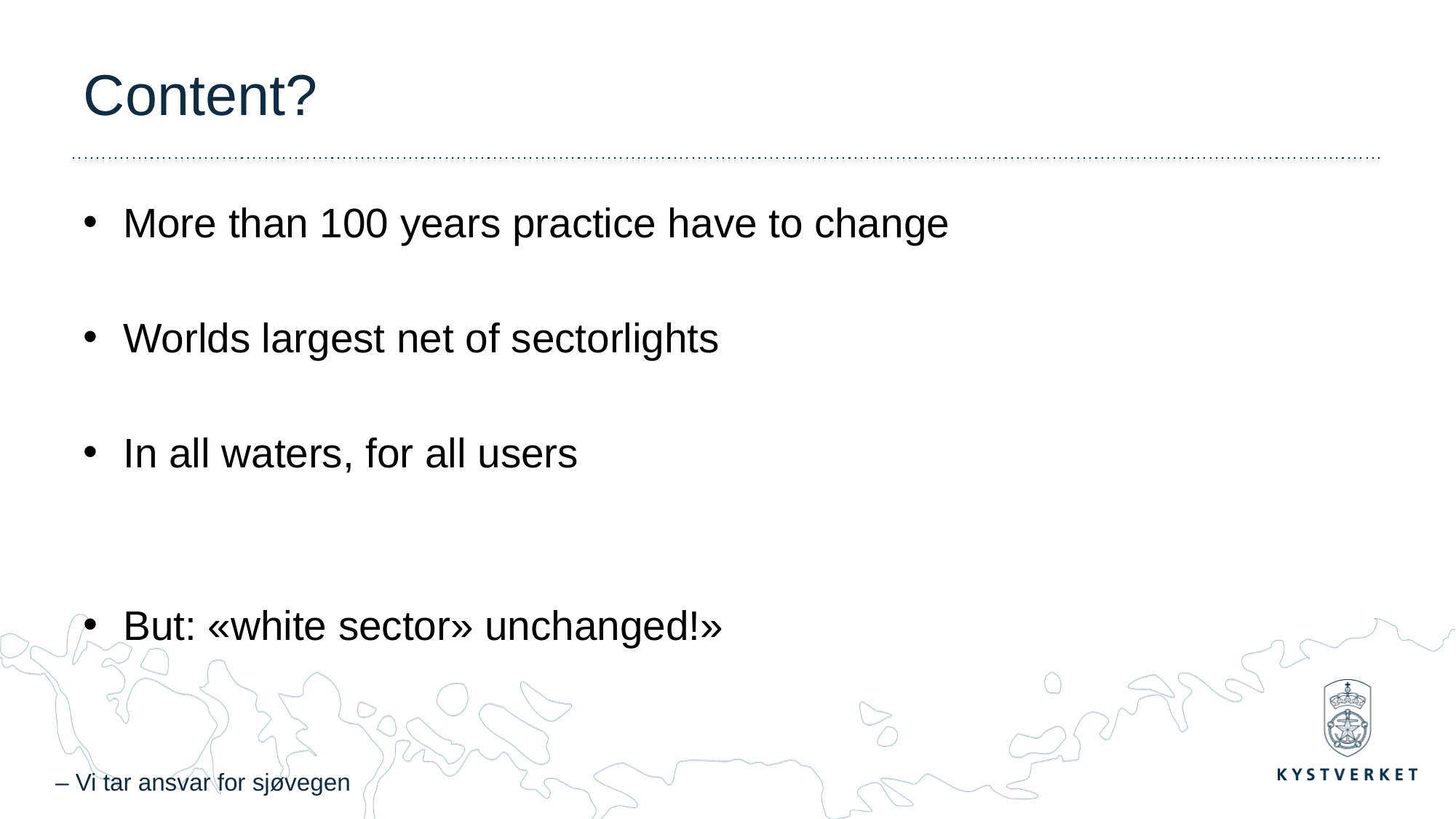

# Content?
More than 100 years practice have to change

Worlds largest net of sectorlights

In all waters, for all users

But: «white sector» unchanged!»